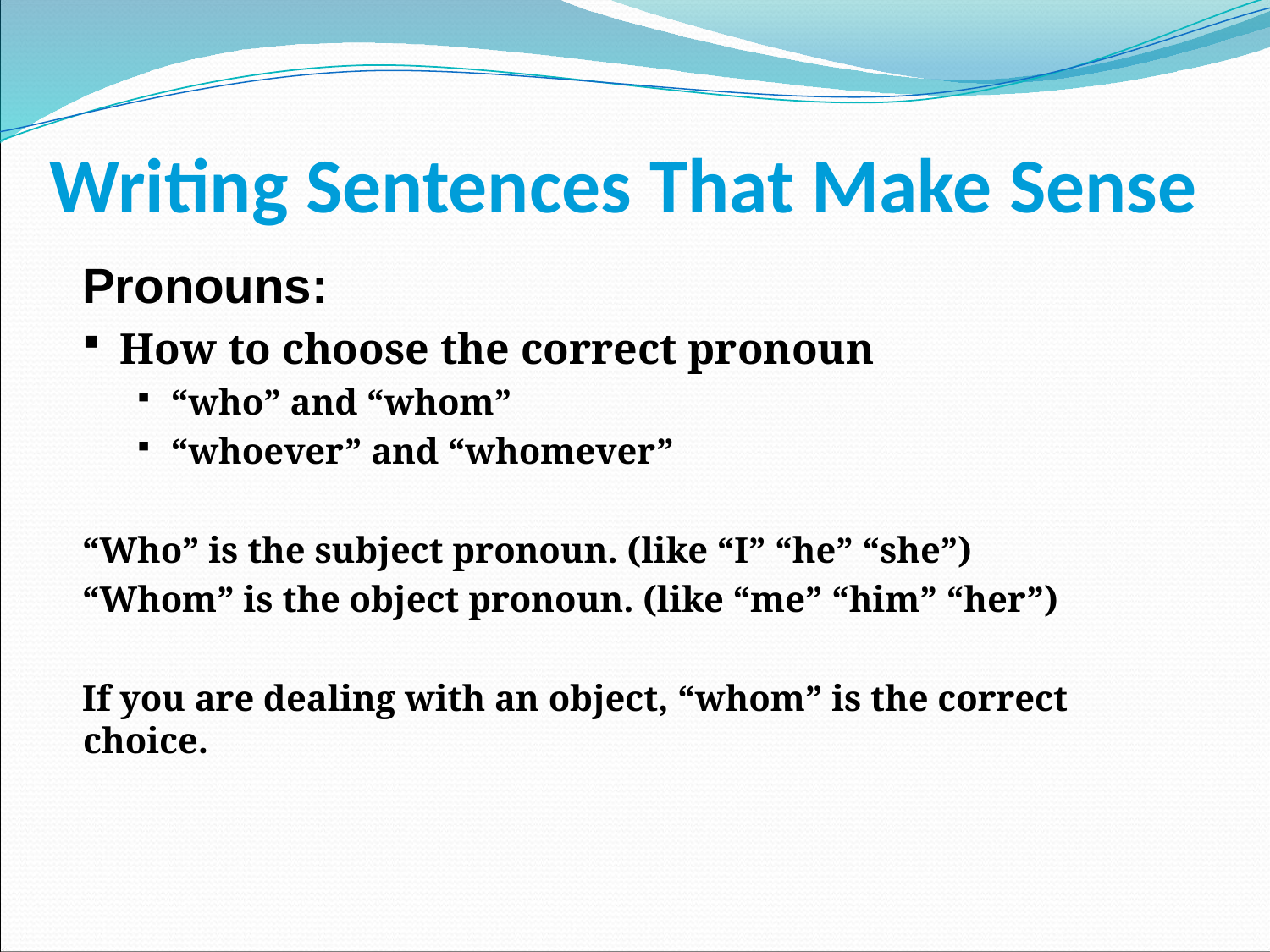

# Writing Sentences That Make Sense
Pronouns:
How to choose the correct pronoun
“who” and “whom”
“whoever” and “whomever”

“Who” is the subject pronoun. (like “I” “he” “she”)
“Whom” is the object pronoun. (like “me” “him” “her”)

If you are dealing with an object, “whom” is the correct choice.